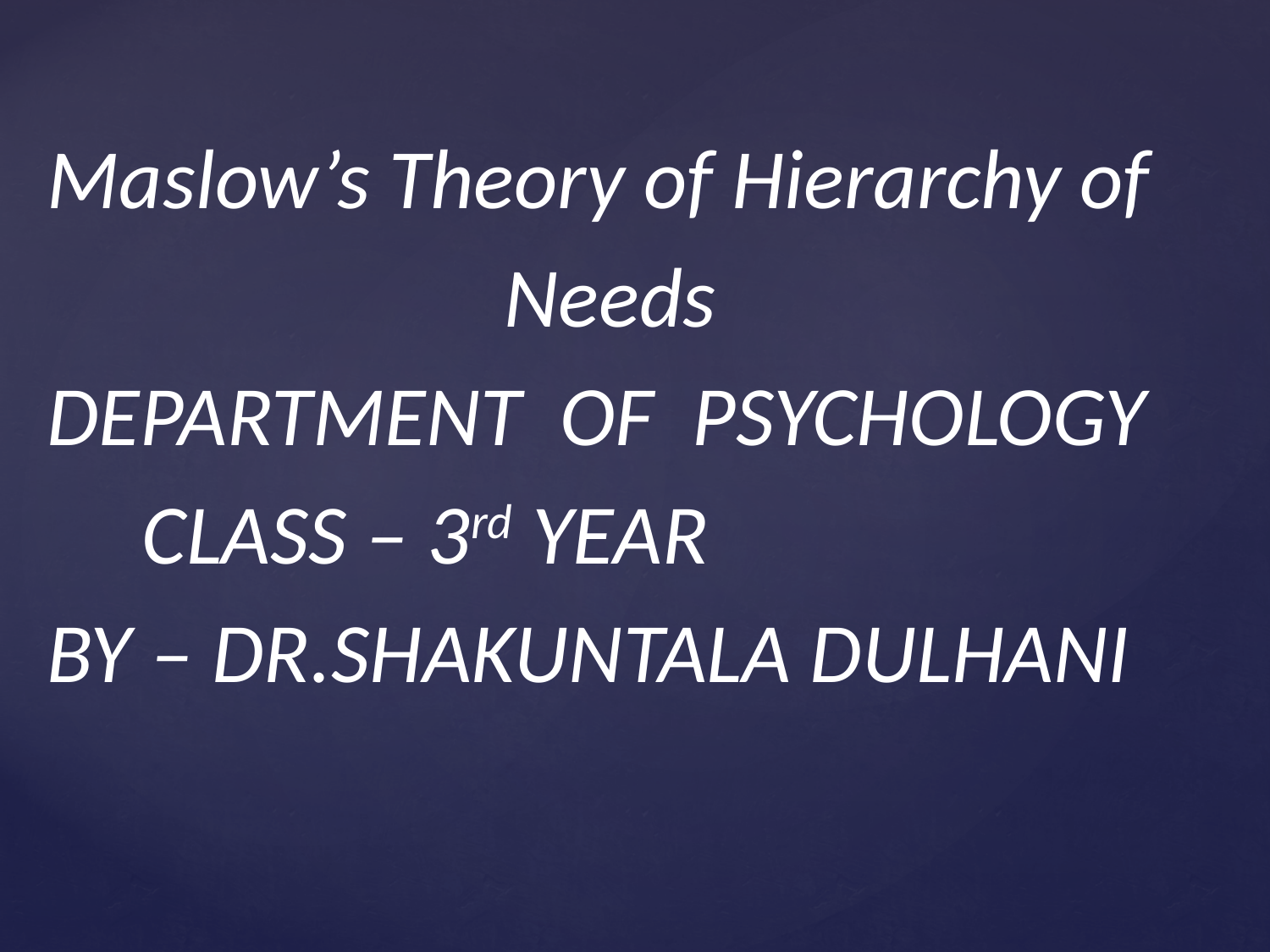

Maslow’s Theory of Hierarchy of
                        Needs
DEPARTMENT  OF  PSYCHOLOGY
     CLASS – 3rd YEAR
BY – DR.SHAKUNTALA DULHANI